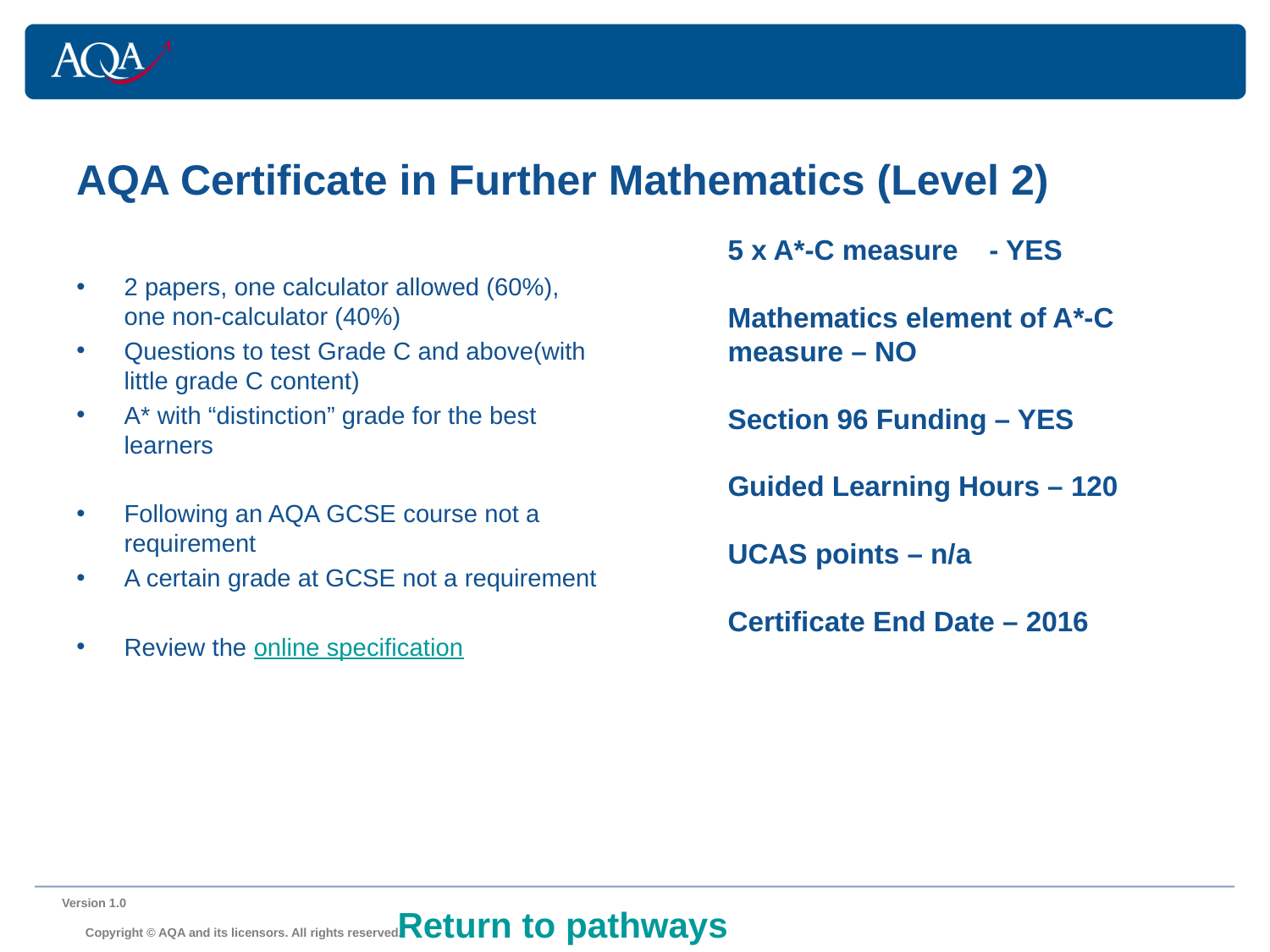

# AQA Certificate in Further Mathematics (Level 2)
5 x A*-C measure    - YES

Mathematics element of A*-C measure – NO

Section 96 Funding – YES

Guided Learning Hours – 120

UCAS points – n/a

Certificate End Date – 2016

2 papers, one calculator allowed (60%), one non-calculator (40%)
Questions to test Grade C and above(with little grade C content)
A* with “distinction” grade for the best learners

Following an AQA GCSE course not a requirement
A certain grade at GCSE not a requirement

Review the online specification
Version 1.0                       	       Copyright © AQA and its licensors. All rights reserved.
Return to pathways